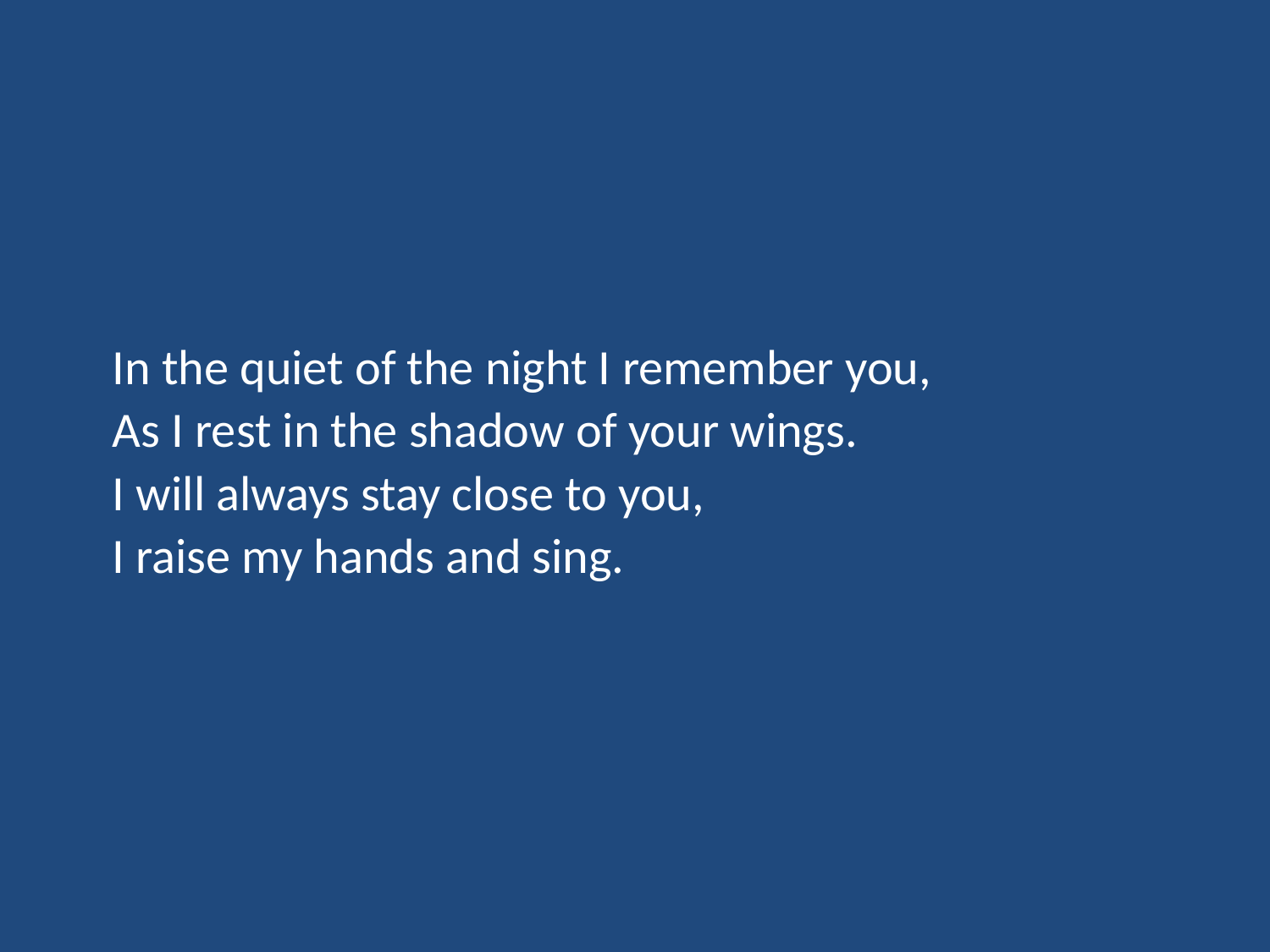

In the quiet of the night I remember you,
As I rest in the shadow of your wings.
I will always stay close to you,
I raise my hands and sing.